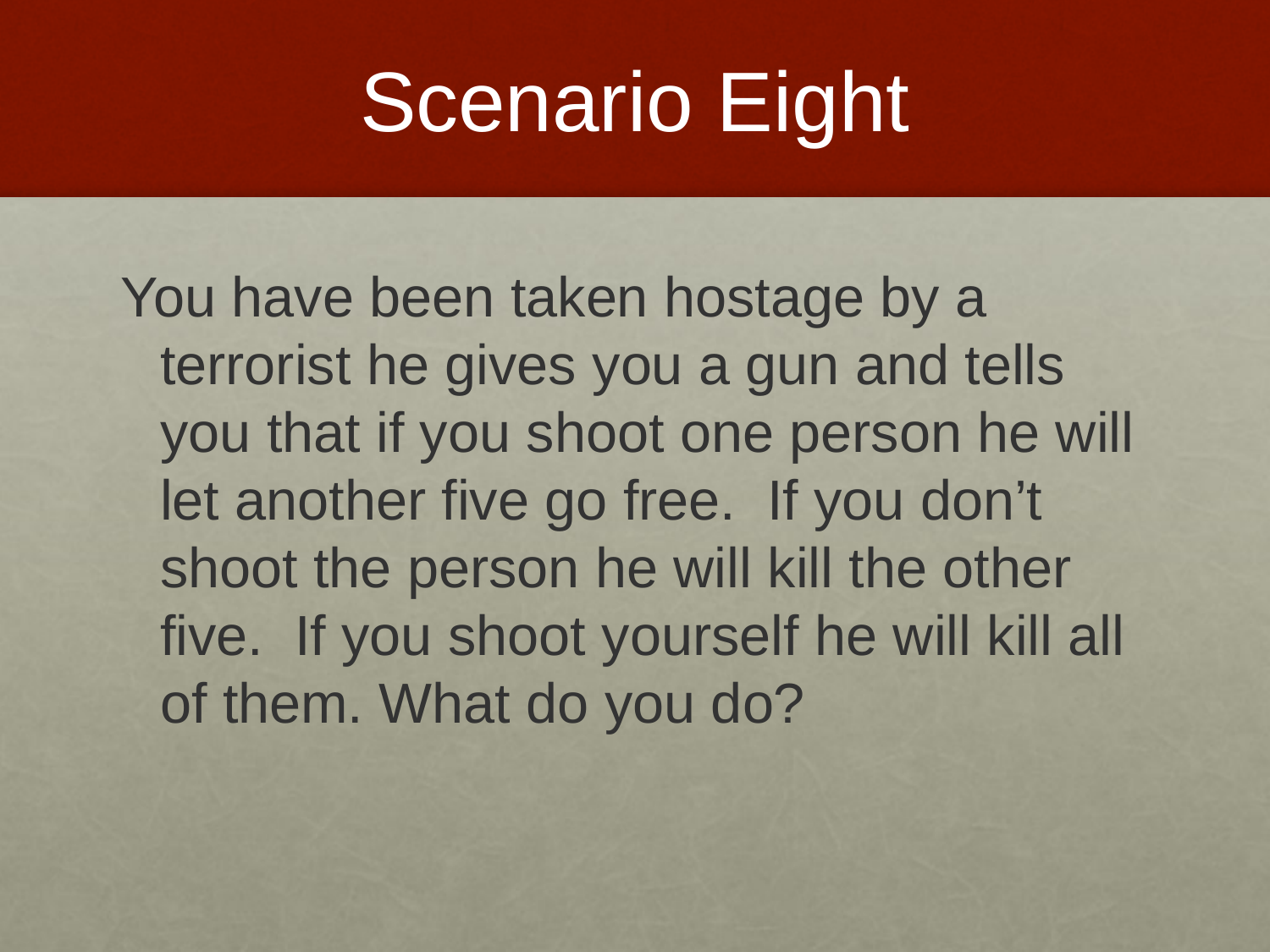

# Scenario Eight
You have been taken hostage by a terrorist he gives you a gun and tells you that if you shoot one person he will let another five go free.  If you don’t shoot the person he will kill the other five.  If you shoot yourself he will kill all of them. What do you do?